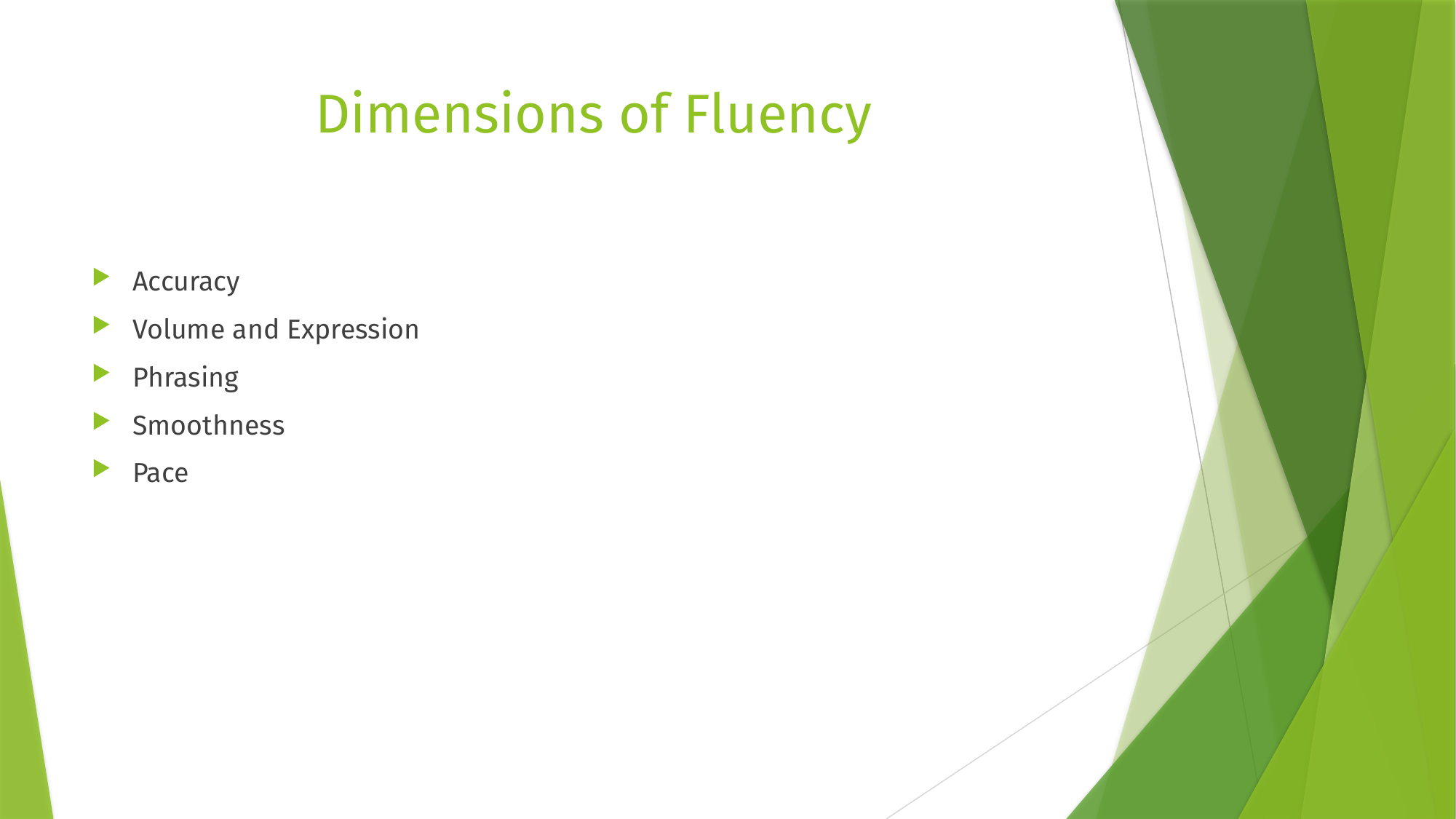

# Dimensions of Fluency
Accuracy
Volume and Expression
Phrasing
Smoothness
Pace